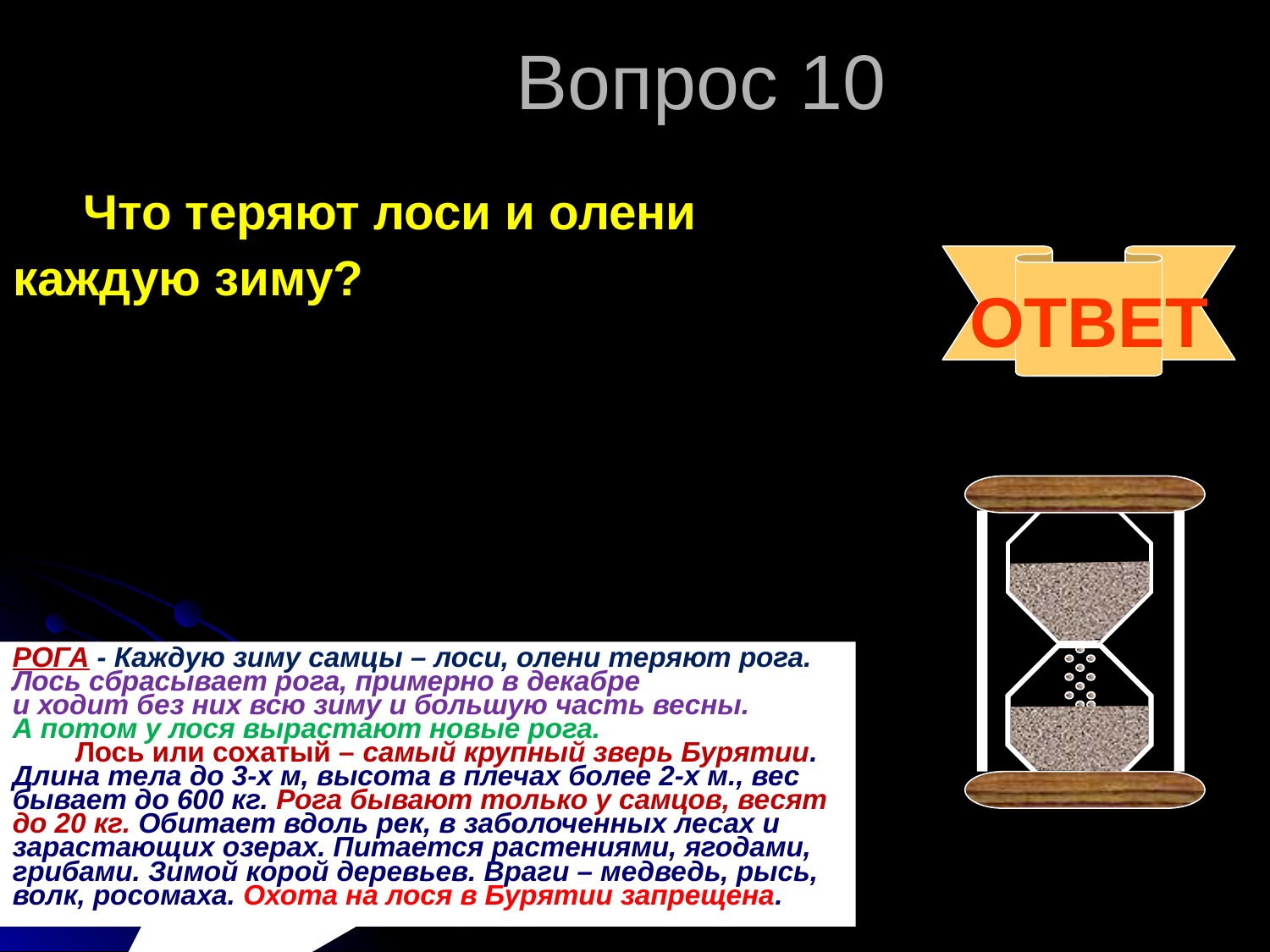

Вопрос 10
   Что теряют лоси и олени     каждую зиму?

ОТВЕТ

РОГА - Каждую зиму самцы – лоси, олени теряют рога.
Лось сбрасывает рога, примерно в декабре
и ходит без них всю зиму и большую часть весны.
А потом у лося вырастают новые рога.
        Лось или сохатый – самый крупный зверь Бурятии. Длина тела до 3-х м, высота в плечах более 2-х м., вес бывает до 600 кг. Рога бывают только у самцов, весят до 20 кг. Обитает вдоль рек, в заболоченных лесах и зарастающих озерах. Питается растениями, ягодами, грибами. Зимой корой деревьев. Враги – медведь, рысь, волк, росомаха. Охота на лося в Бурятии запрещена.